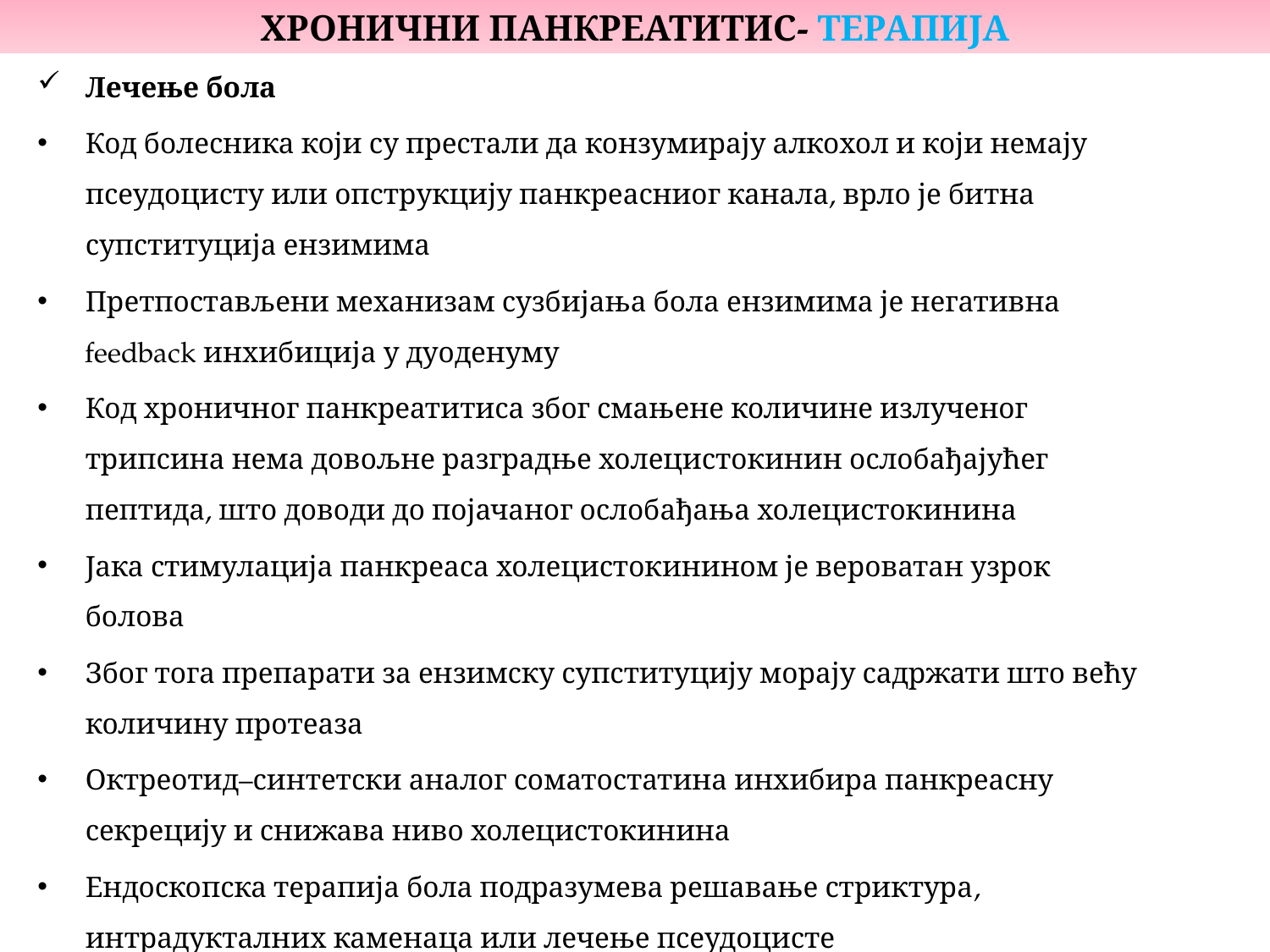

ХРОНИЧНИ ПАНКРЕАТИТИС- ТЕРАПИЈА
Лечење бола
Код болесника који су престали да конзумирају алкохол и који немају псеудоцисту или опструкцију панкреасниог канала, врло је битна супституција ензимима
Претпостављени механизам сузбијања бола ензимима је негативна feedback инхибиција у дуоденуму
Код хроничног панкреатитиса због смањене количине излученог трипсина нема довољне разградње холецистокинин ослобађајућег пептида, што доводи до појачаног ослобађања холецистокинина
Јака стимулација панкреаса холецистокинином је вероватан узрок болова
Због тога препарати за ензимску супституцију морају садржати што већу количину протеаза
Октреотид–синтетски аналог соматостатина инхибира панкреасну секрецију и снижава ниво холецистокинина
Ендоскопска терапија бола подразумева решавање стриктура, интрадукталних каменаца или лечење псеудоцисте